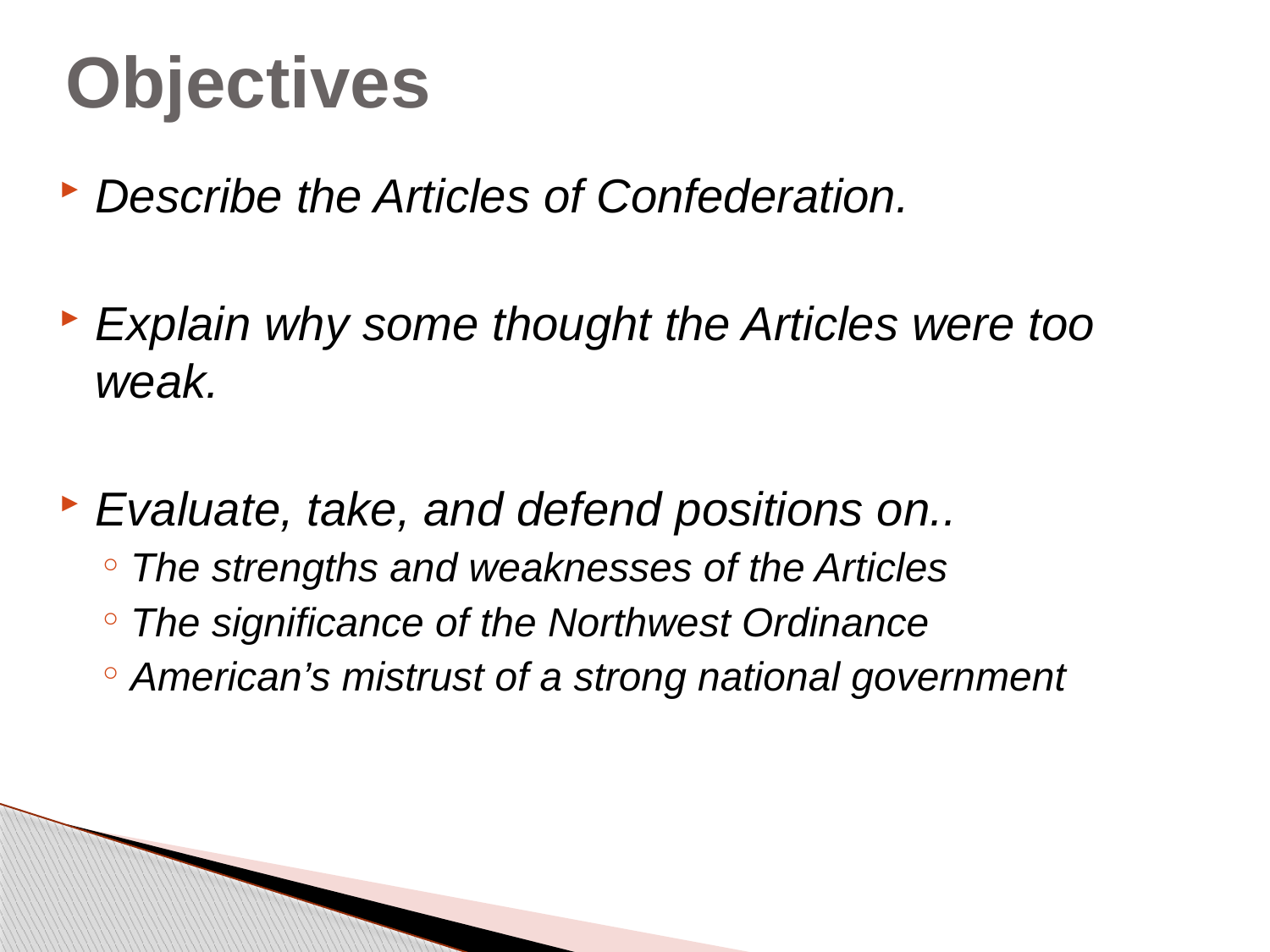

# Objectives
Describe the Articles of Confederation.

Explain why some thought the Articles were too weak.

Evaluate, take, and defend positions on..
The strengths and weaknesses of the Articles
The significance of the Northwest Ordinance
American’s mistrust of a strong national government